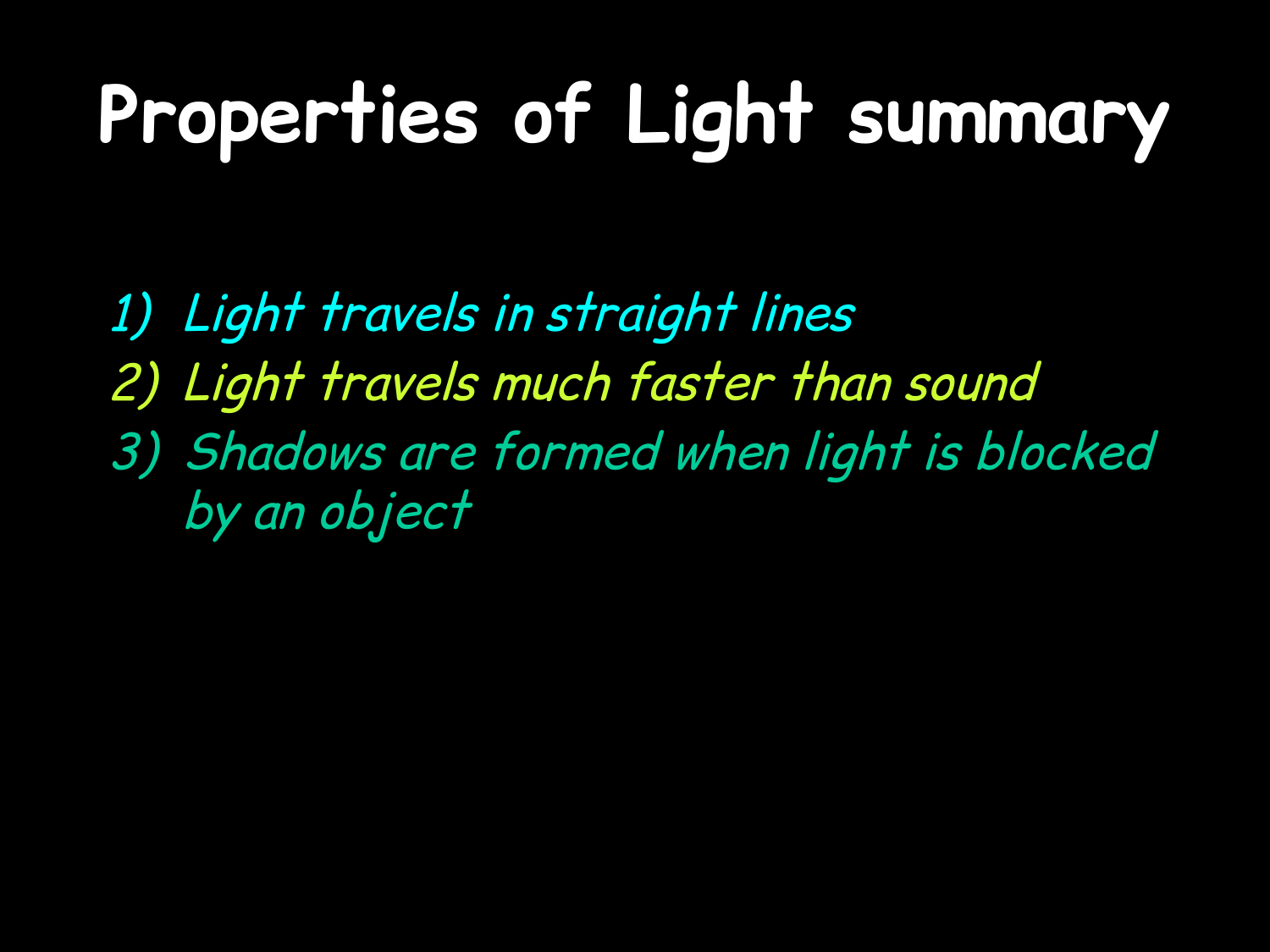

# Properties of Light summary
Light travels in straight lines
Light travels much faster than sound
Shadows are formed when light is blocked by an object